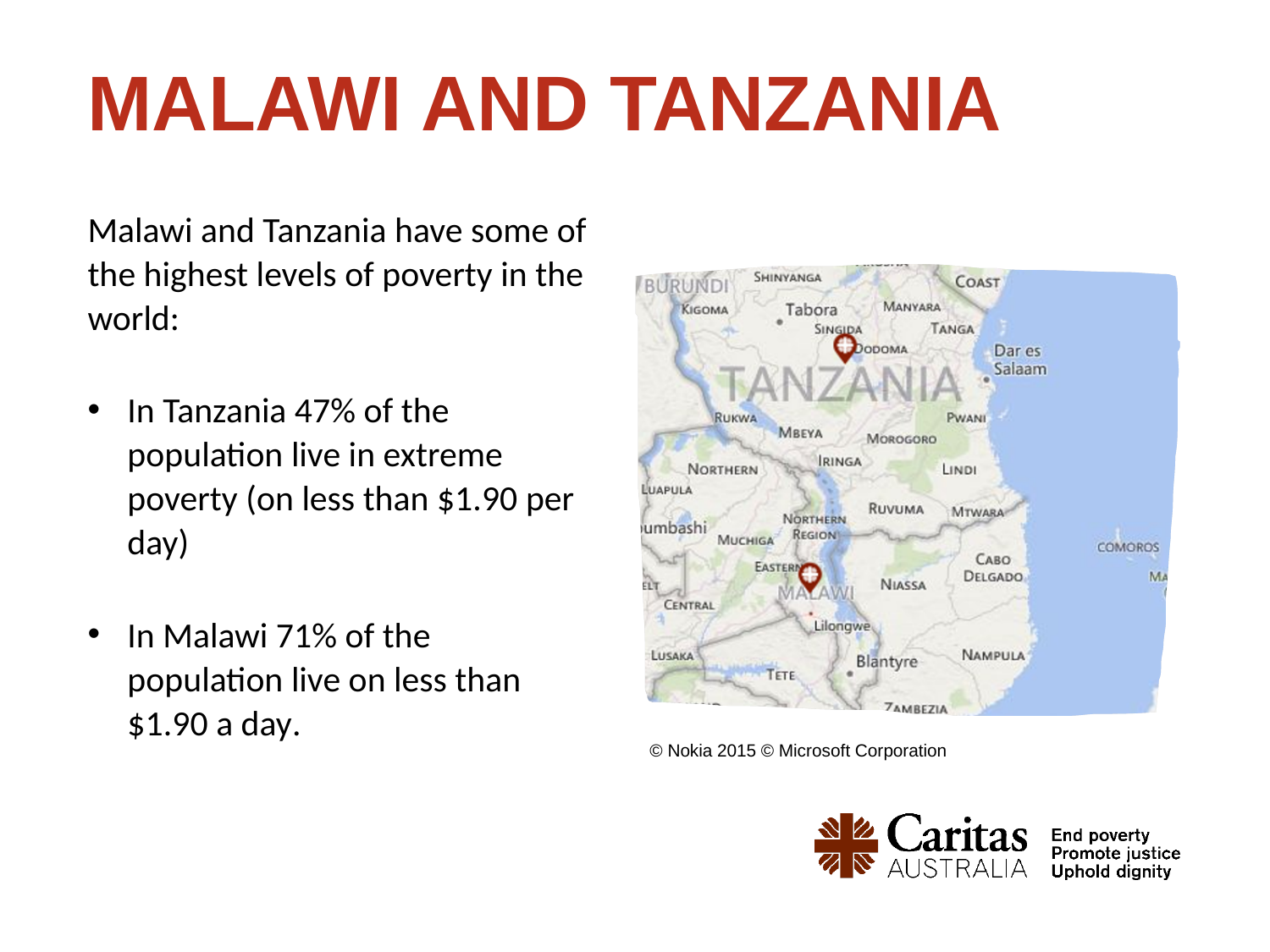

# MALAWI AND TANZANIA
Malawi and Tanzania have some of the highest levels of poverty in the world:

In Tanzania 47% of the population live in extreme poverty (on less than $1.90 per day)
In Malawi 71% of the population live on less than $1.90 a day.

© Nokia 2015 © Microsoft Corporation